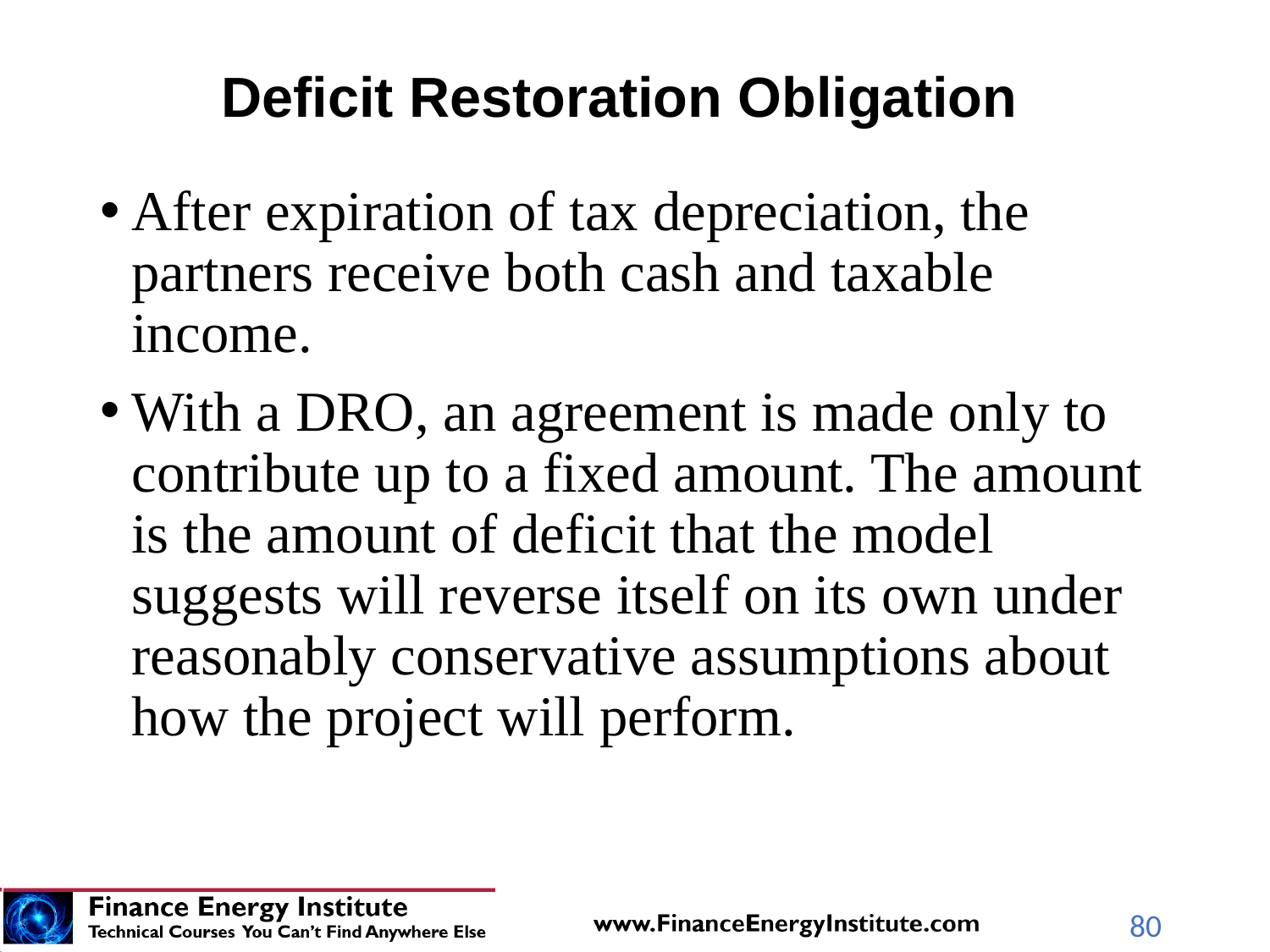

# Deficit Restoration Obligation
After expiration of tax depreciation, the partners receive both cash and taxable income.
With a DRO, an agreement is made only to contribute up to a fixed amount. The amount is the amount of deficit that the model suggests will reverse itself on its own under reasonably conservative assumptions about how the project will perform.
80